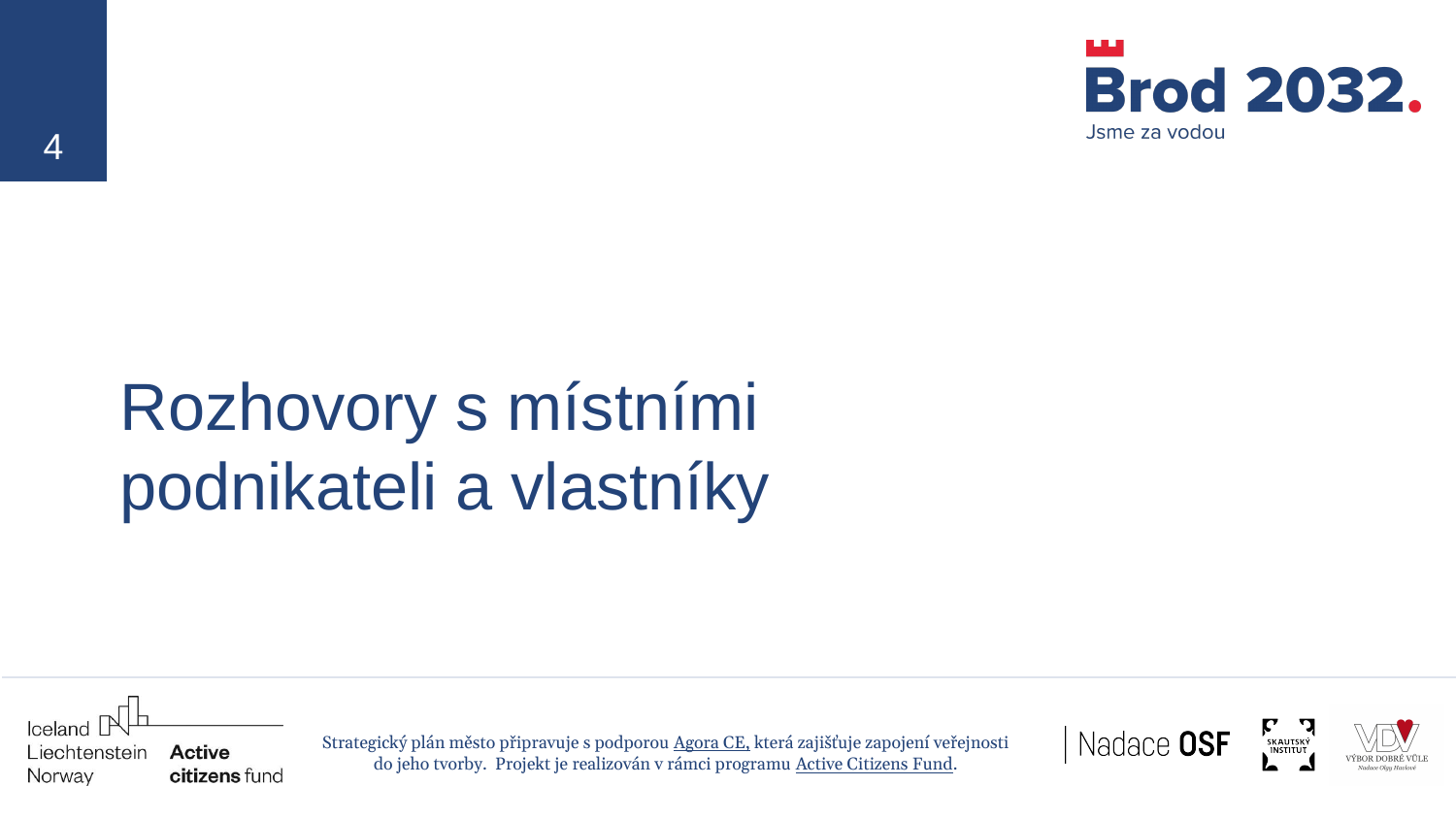

4
# Rozhovory s místními podnikateli a vlastníky